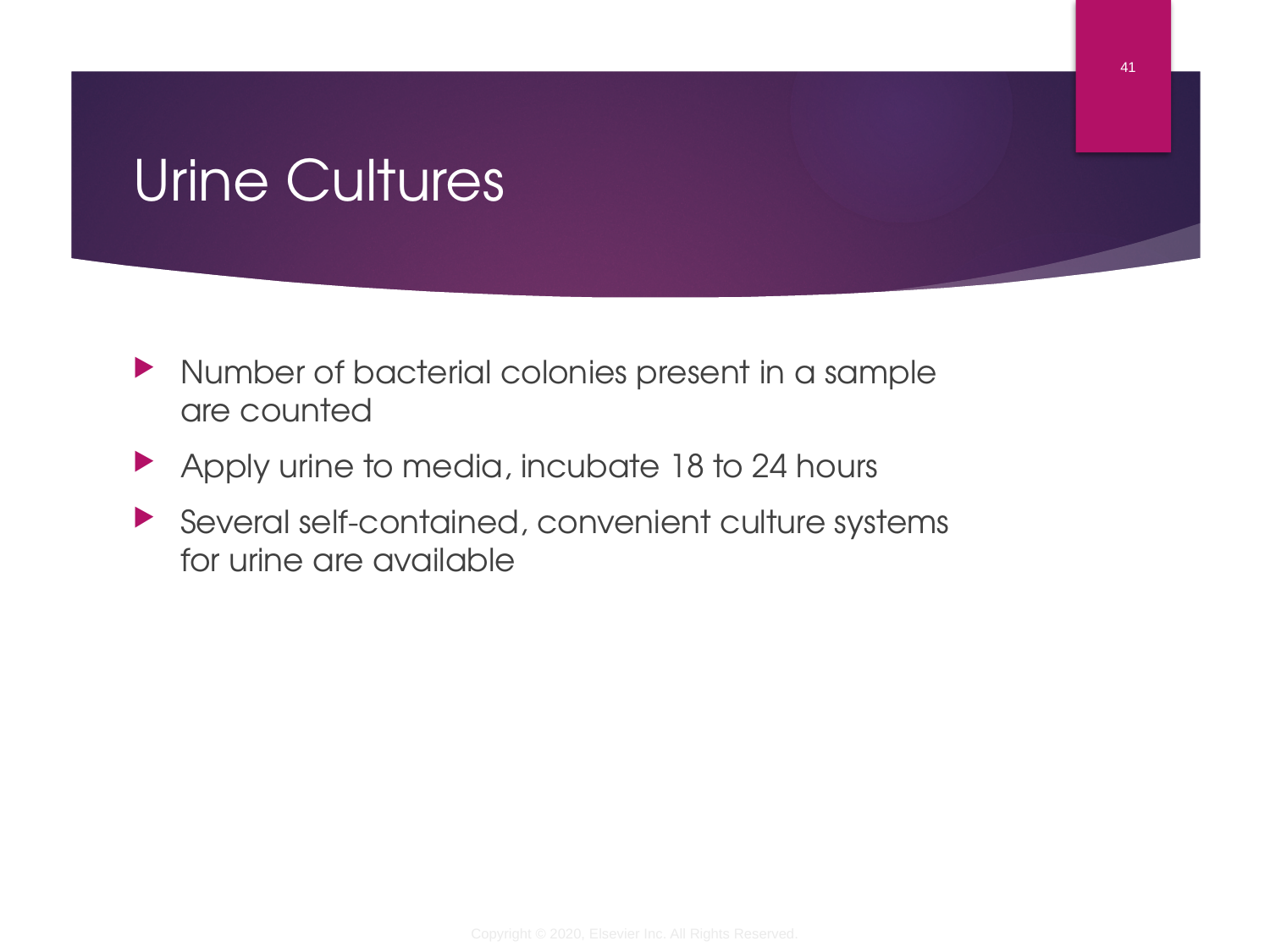

41

# Urine Cultures
Number of bacterial colonies present in a sample are counted
Apply urine to media, incubate 18 to 24 hours
Several self-contained, convenient culture systems for urine are available